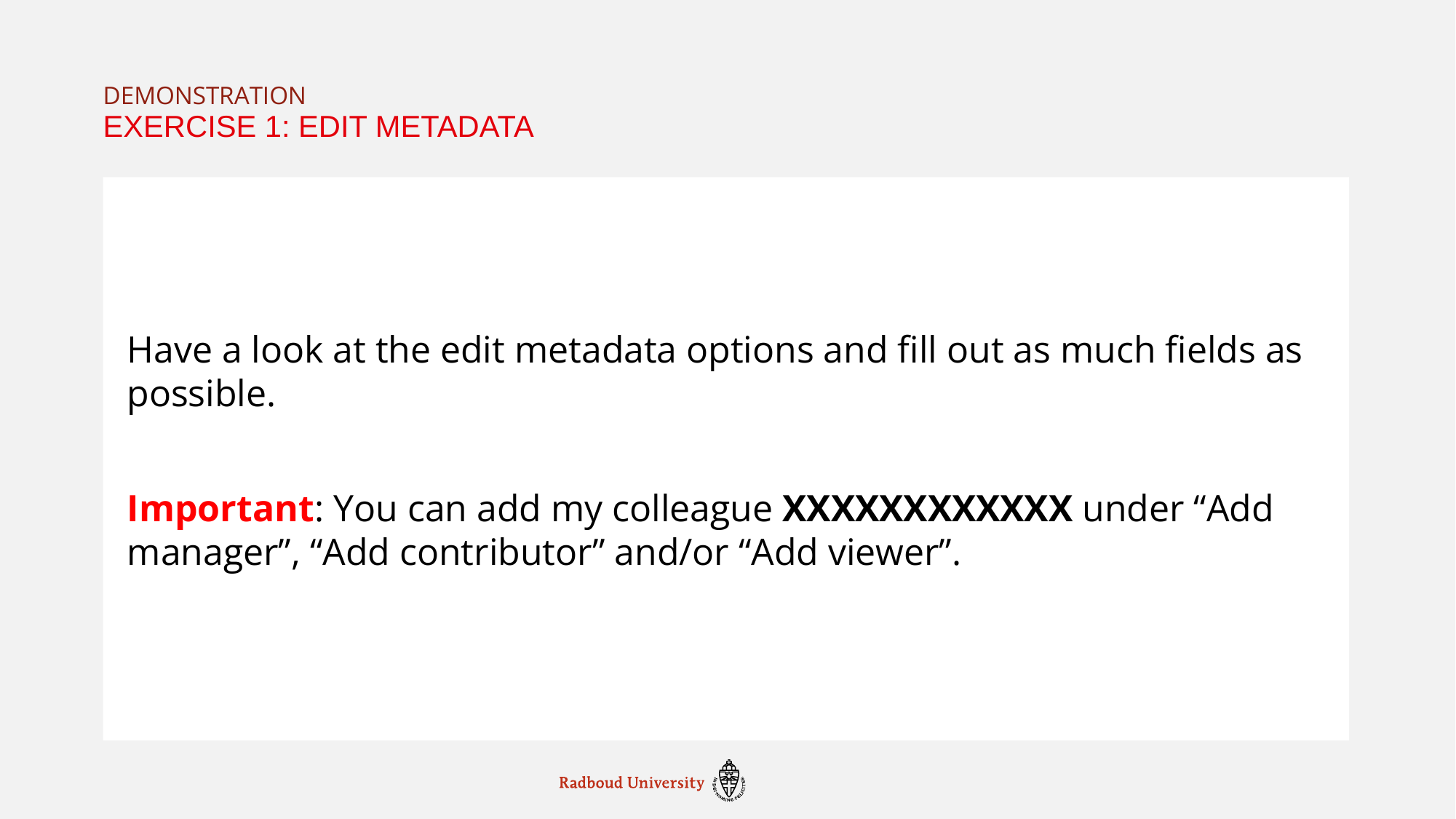

demonstration
# Exercise 1: edit metadata

Have a look at the edit metadata options and fill out as much fields as possible.

Important: You can add my colleague XXXXXXXXXXXX under “Add manager”, “Add contributor” and/or “Add viewer”.